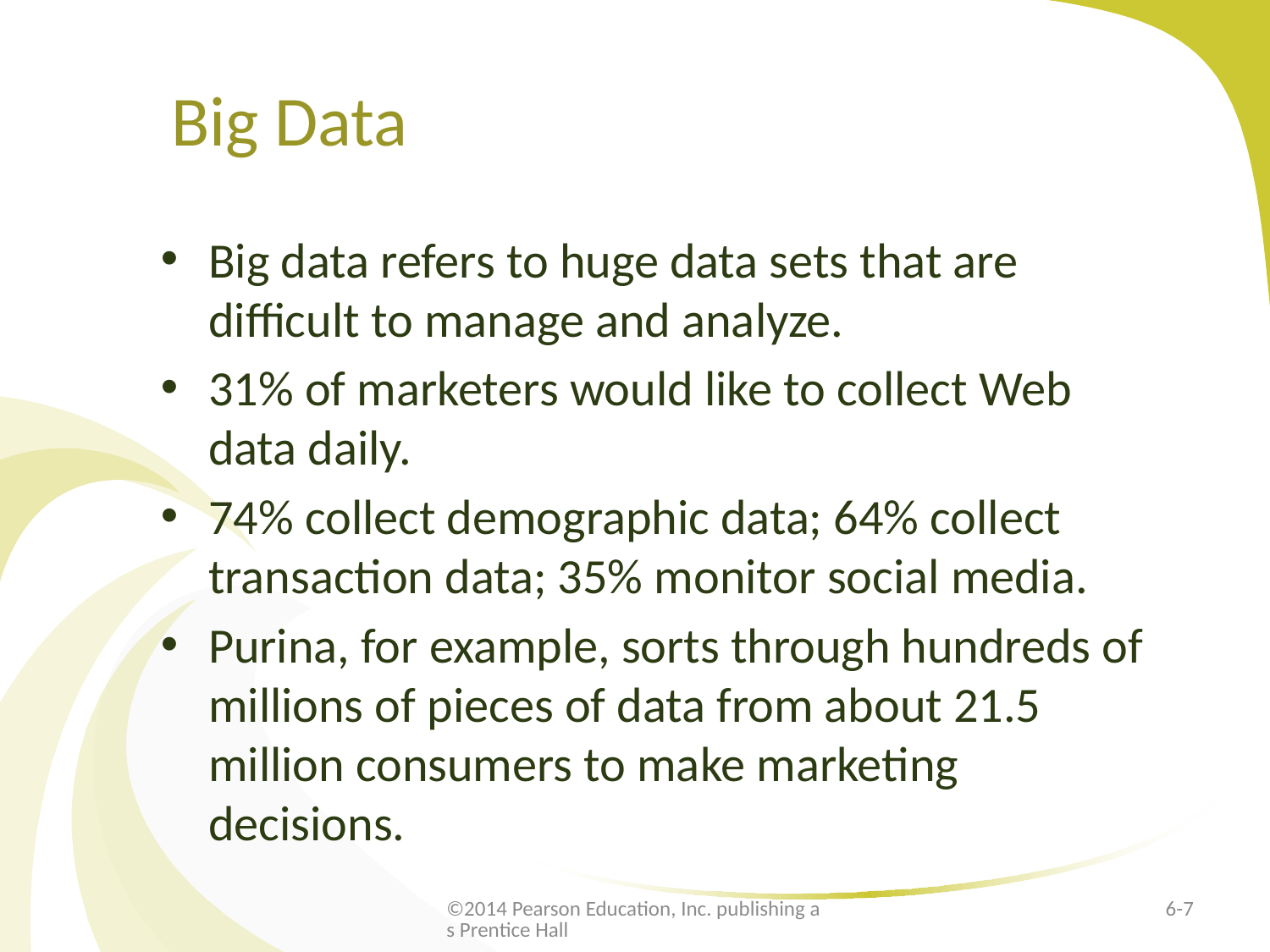

# Big Data
Big data refers to huge data sets that are difficult to manage and analyze.
31% of marketers would like to collect Web data daily.
74% collect demographic data; 64% collect transaction data; 35% monitor social media.
Purina, for example, sorts through hundreds of millions of pieces of data from about 21.5 million consumers to make marketing decisions.
©2014 Pearson Education, Inc. publishing as Prentice Hall
6-7